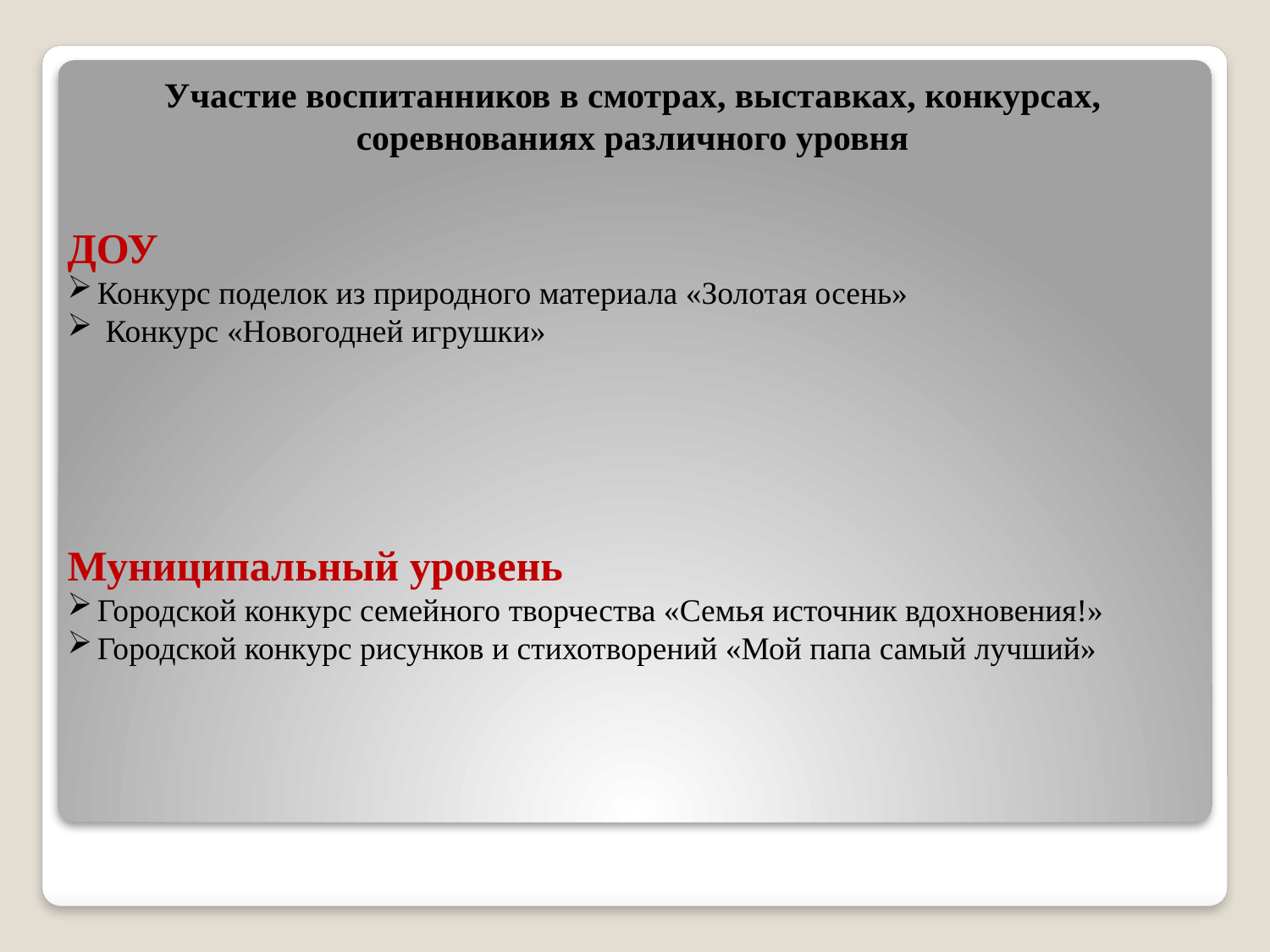

Участие воспитанников в смотрах, выставках, конкурсах, соревнованиях различного уровня

ДОУ
Конкурс поделок из природного материала «Золотая осень»
 Конкурс «Новогодней игрушки»

Муниципальный уровень
Городской конкурс семейного творчества «Семья источник вдохновения!»
Городской конкурс рисунков и стихотворений «Мой папа самый лучший»